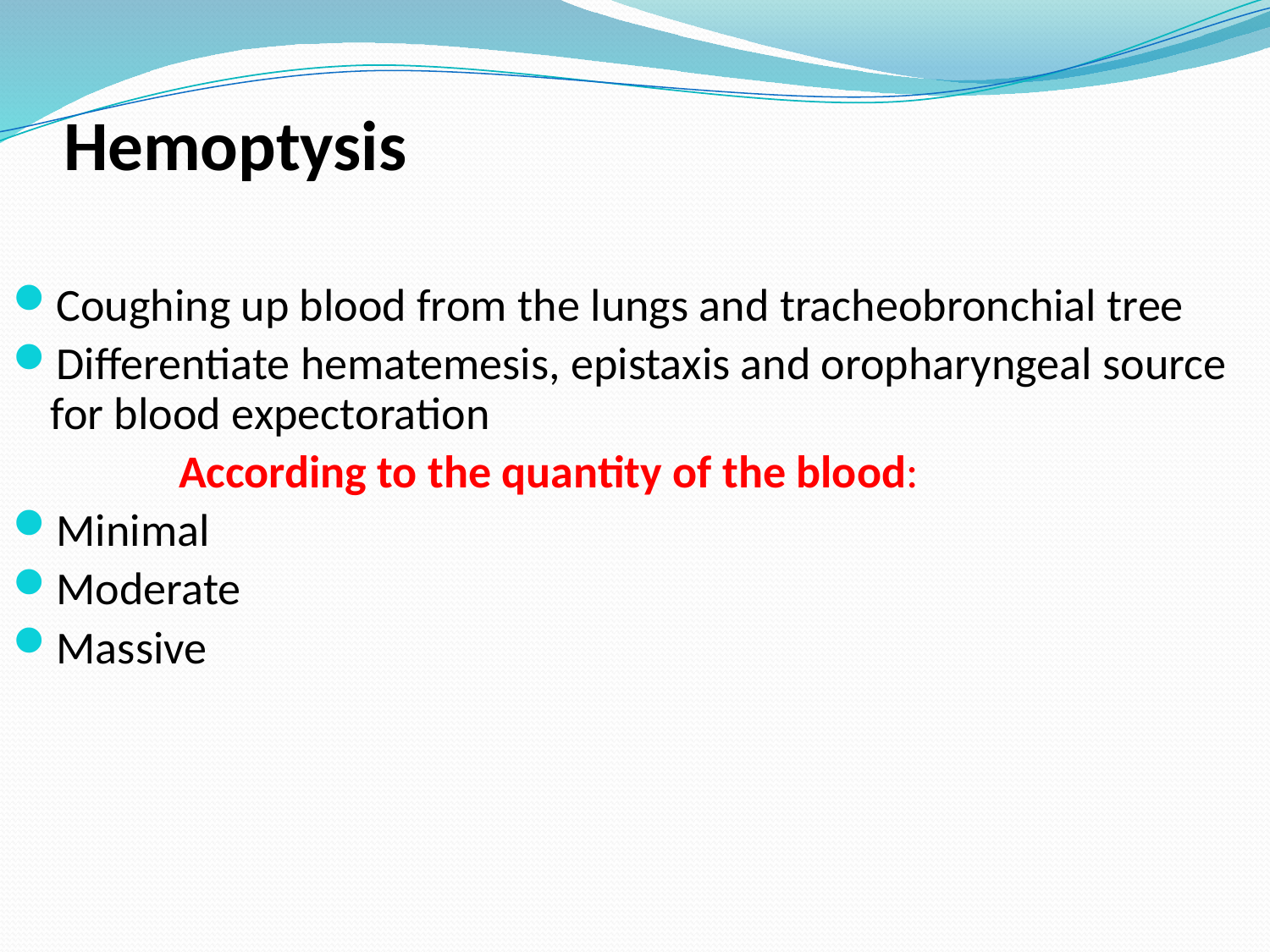

# Hemoptysis
Coughing up blood from the lungs and tracheobronchial tree
Differentiate hematemesis, epistaxis and oropharyngeal source for blood expectoration
                According to the quantity of the blood:
Minimal
Moderate
Massive